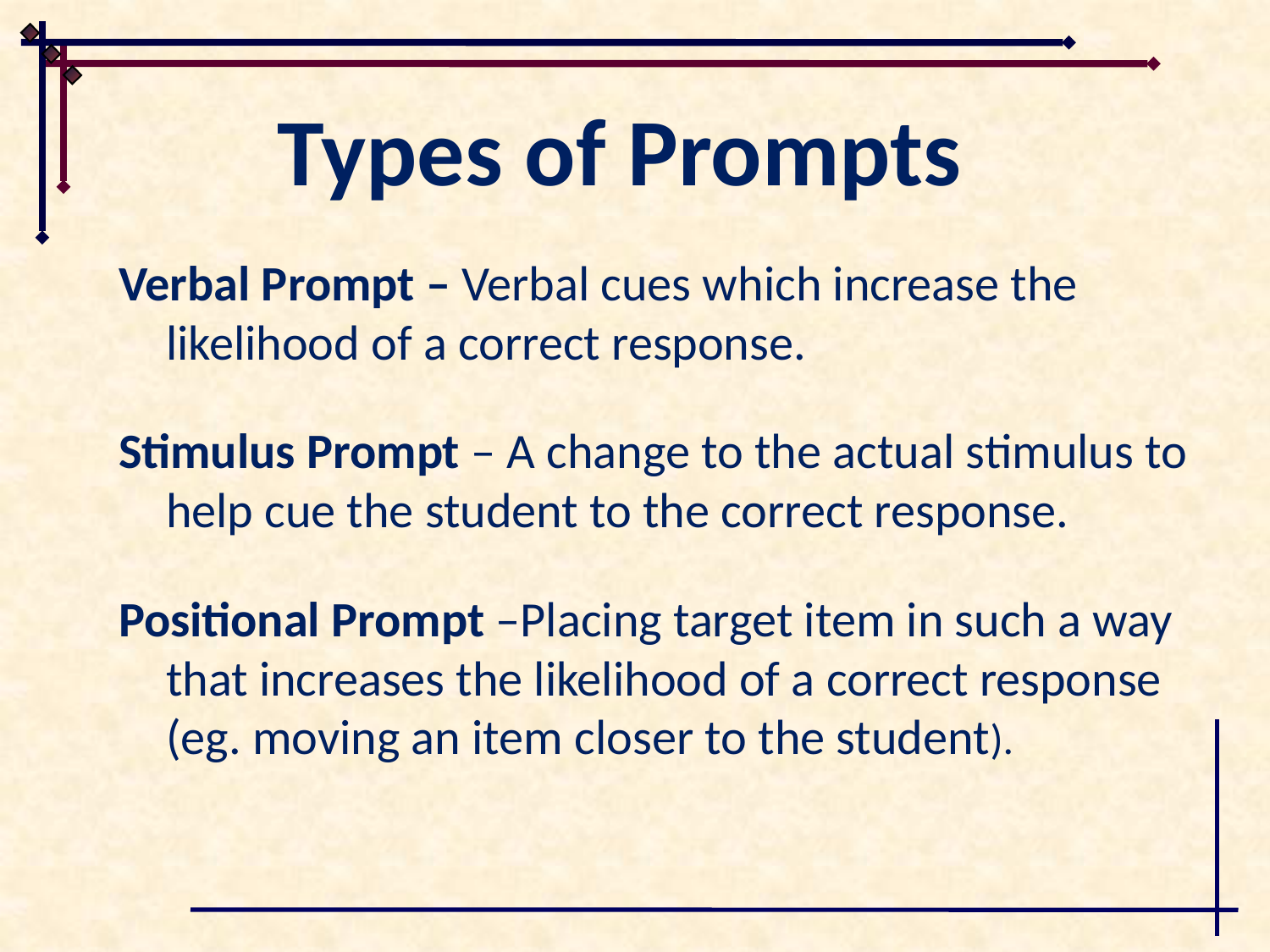

# Types of Prompts
Verbal Prompt – Verbal cues which increase the likelihood of a correct response.

Stimulus Prompt – A change to the actual stimulus to help cue the student to the correct response.

Positional Prompt –Placing target item in such a way that increases the likelihood of a correct response (eg. moving an item closer to the student).